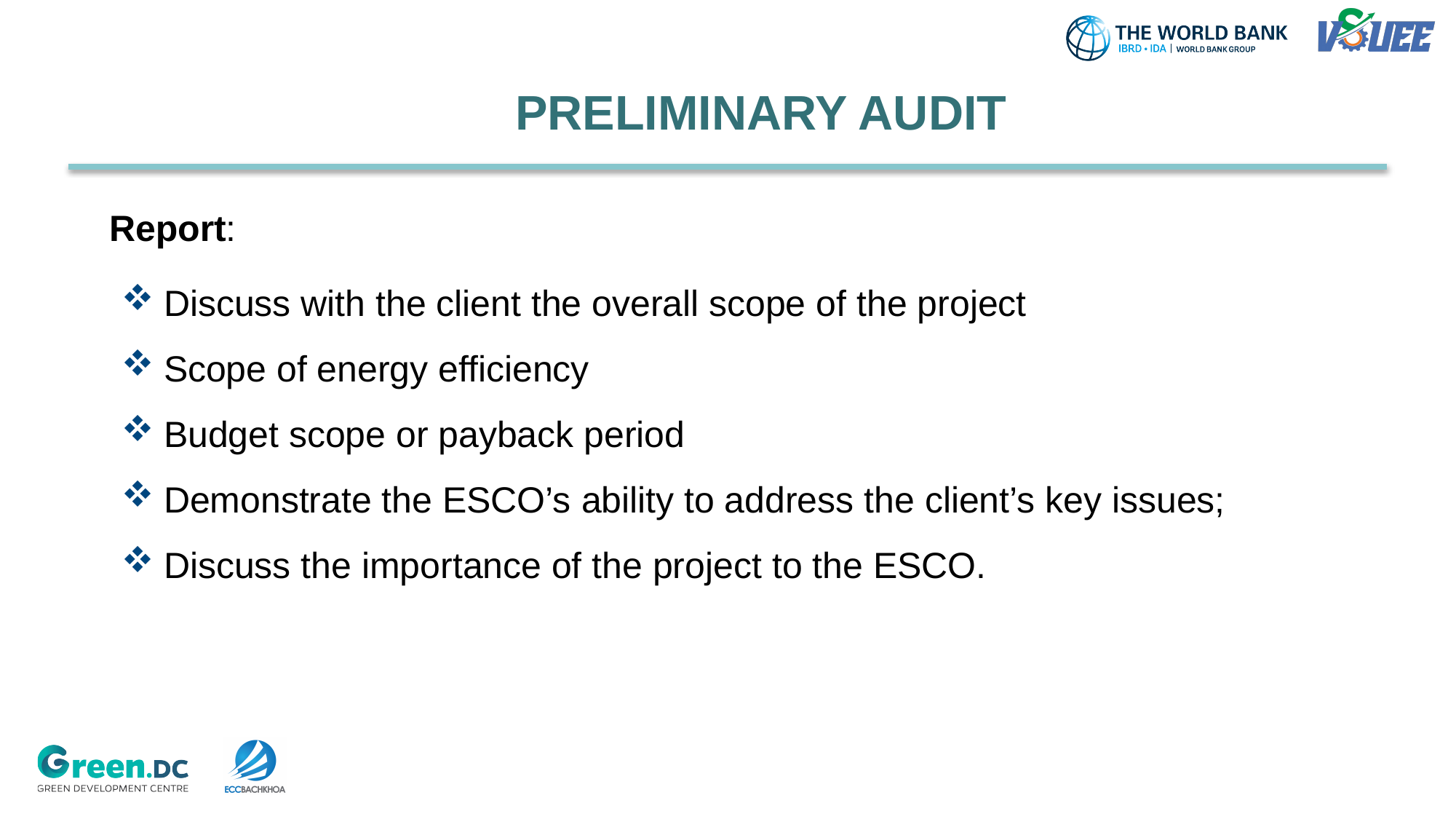

# Preliminary audit
Report:
Discuss with the client the overall scope of the project
Scope of energy efficiency
Budget scope or payback period
Demonstrate the ESCO’s ability to address the client’s key issues;
Discuss the importance of the project to the ESCO.